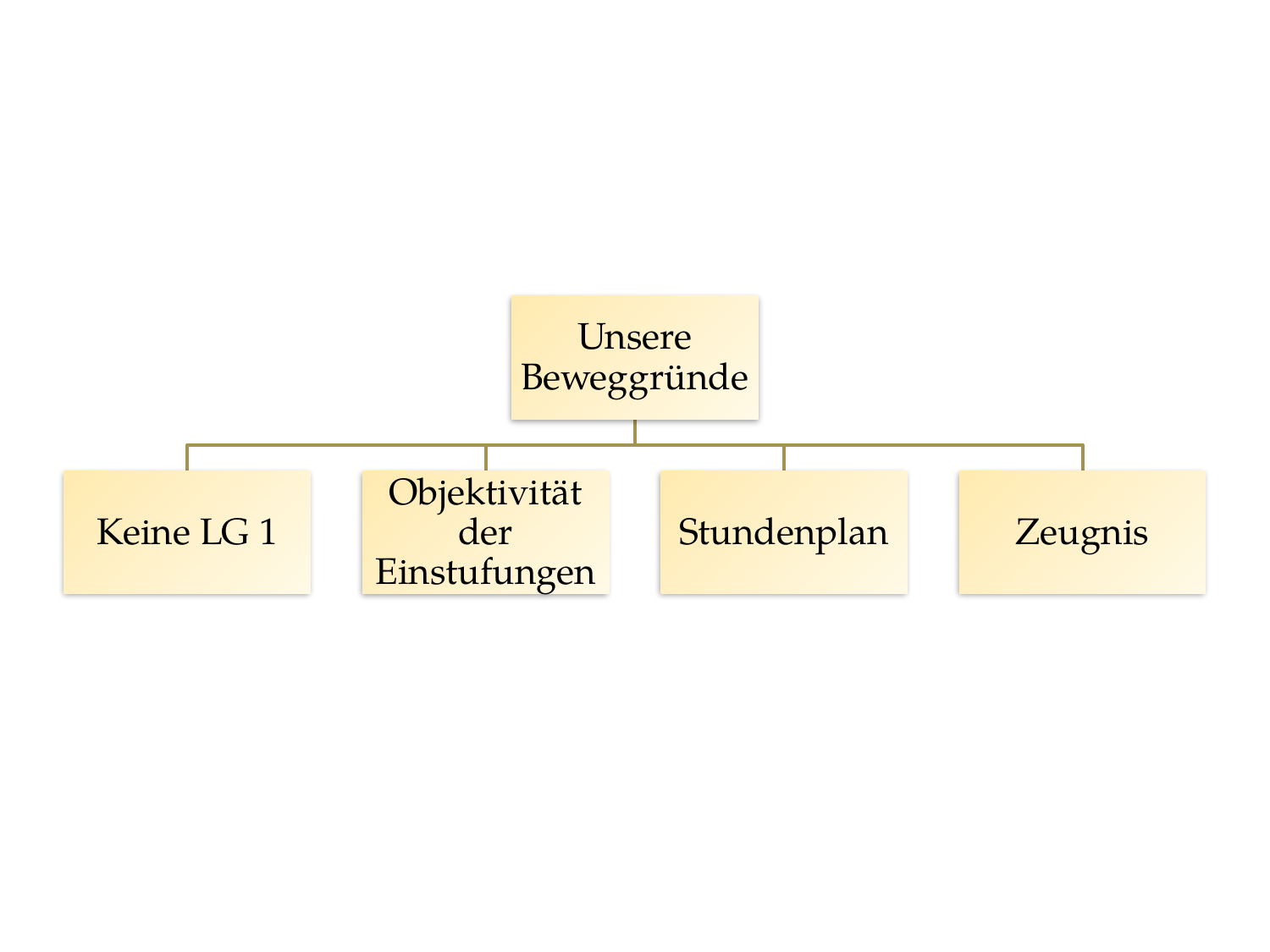

Unsere Beweggründe
Keine LG 1
Objektivität der Einstufungen
Stundenplan
Zeugnis